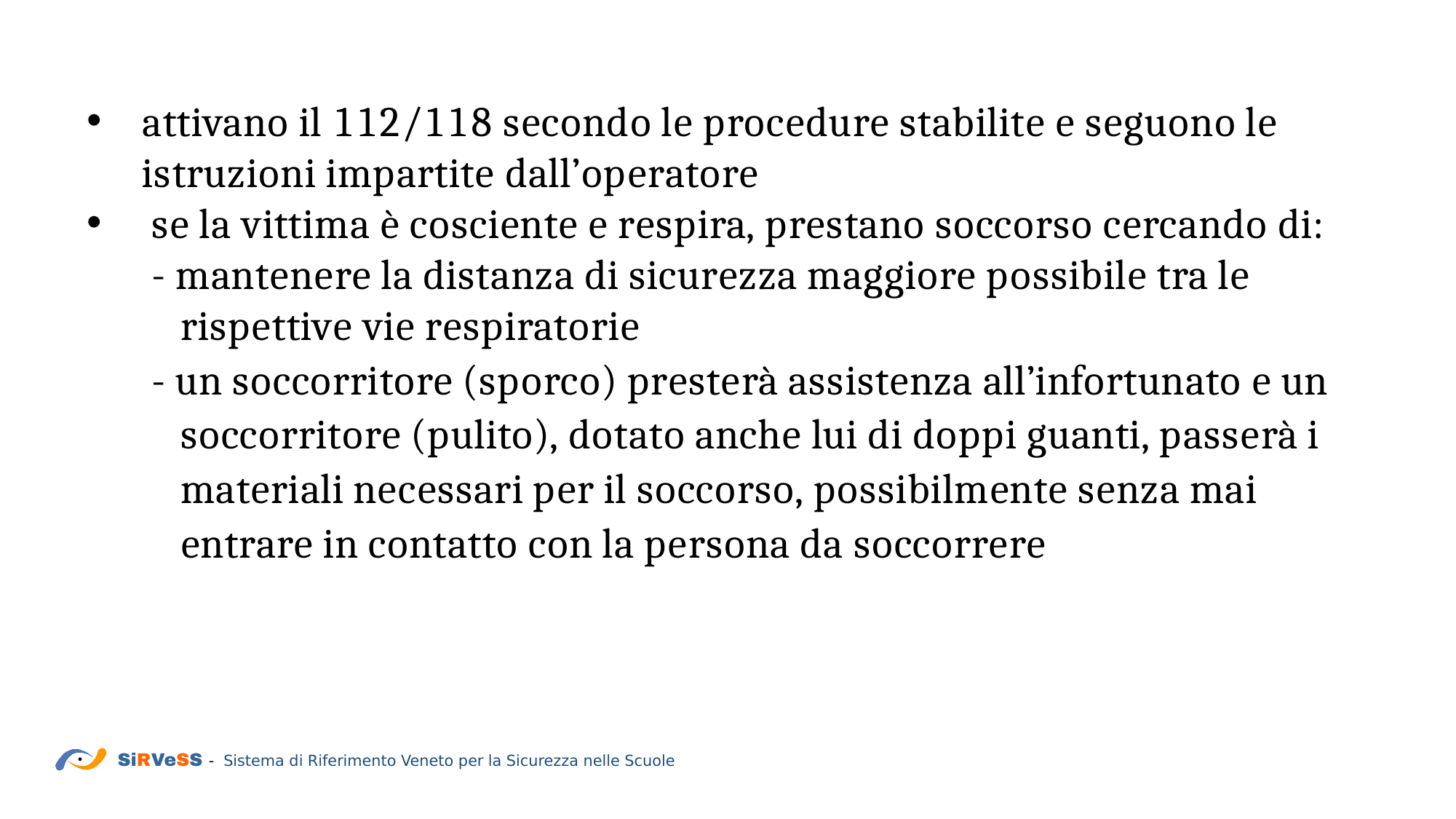

attivano il 112/118 secondo le procedure stabilite e seguono le istruzioni impartite dall’operatore
 se la vittima è cosciente e respira, prestano soccorso cercando di:
       - mantenere la distanza di sicurezza maggiore possibile tra le
          rispettive vie respiratorie
       - un soccorritore (sporco) presterà assistenza all’infortunato e un
          soccorritore (pulito), dotato anche lui di doppi guanti, passerà i
          materiali necessari per il soccorso, possibilmente senza mai
          entrare in contatto con la persona da soccorrere